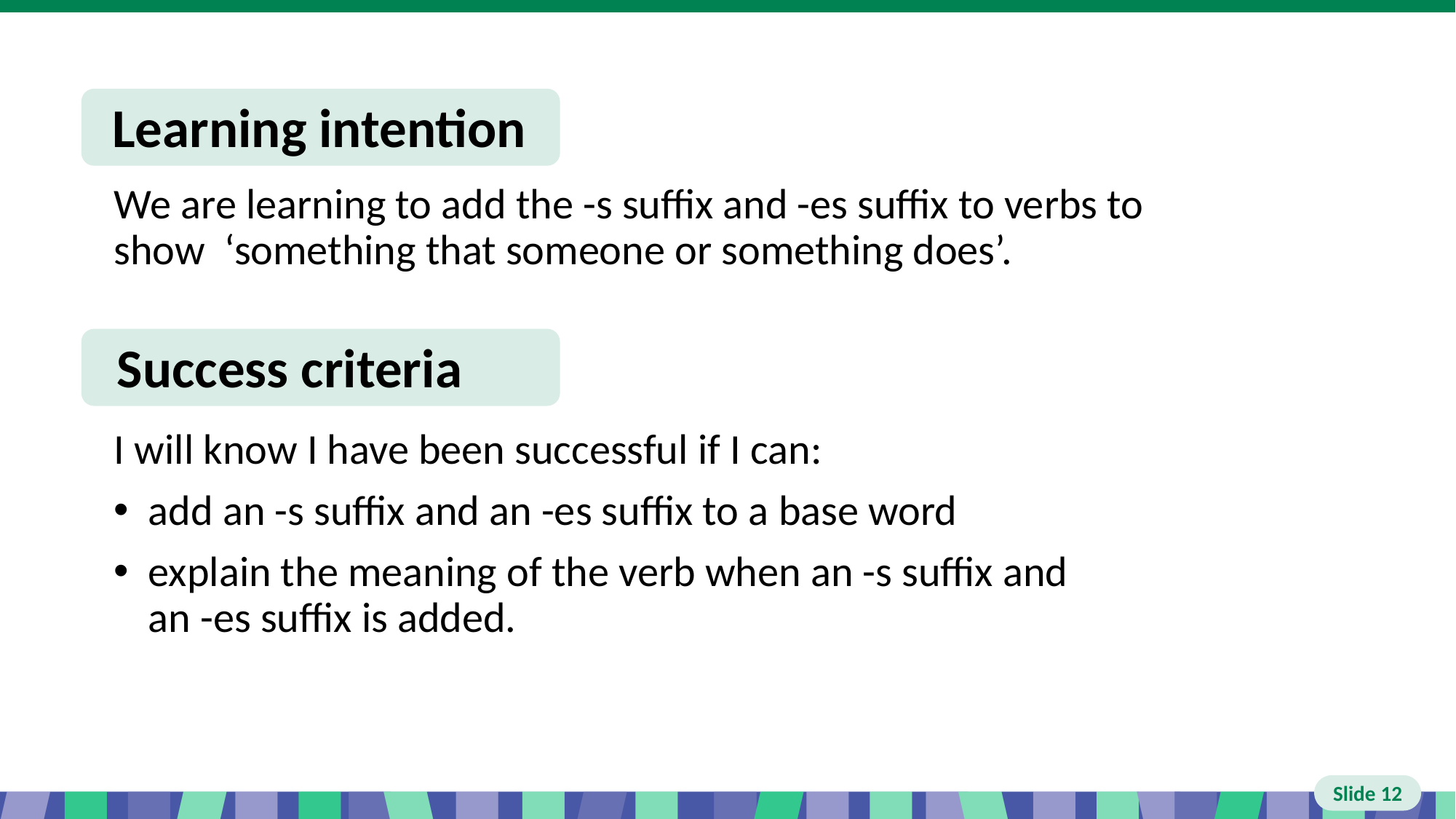

# Slide 12 Learning intention and success criteria
We are learning to add the -s suffix and -es suffix to verbs to show  ‘something that someone or something does’.
I will know I have been successful if I can:
add an -s suffix and an -es suffix to a base word
explain the meaning of the verb when an -s suffix and an -es suffix is added.